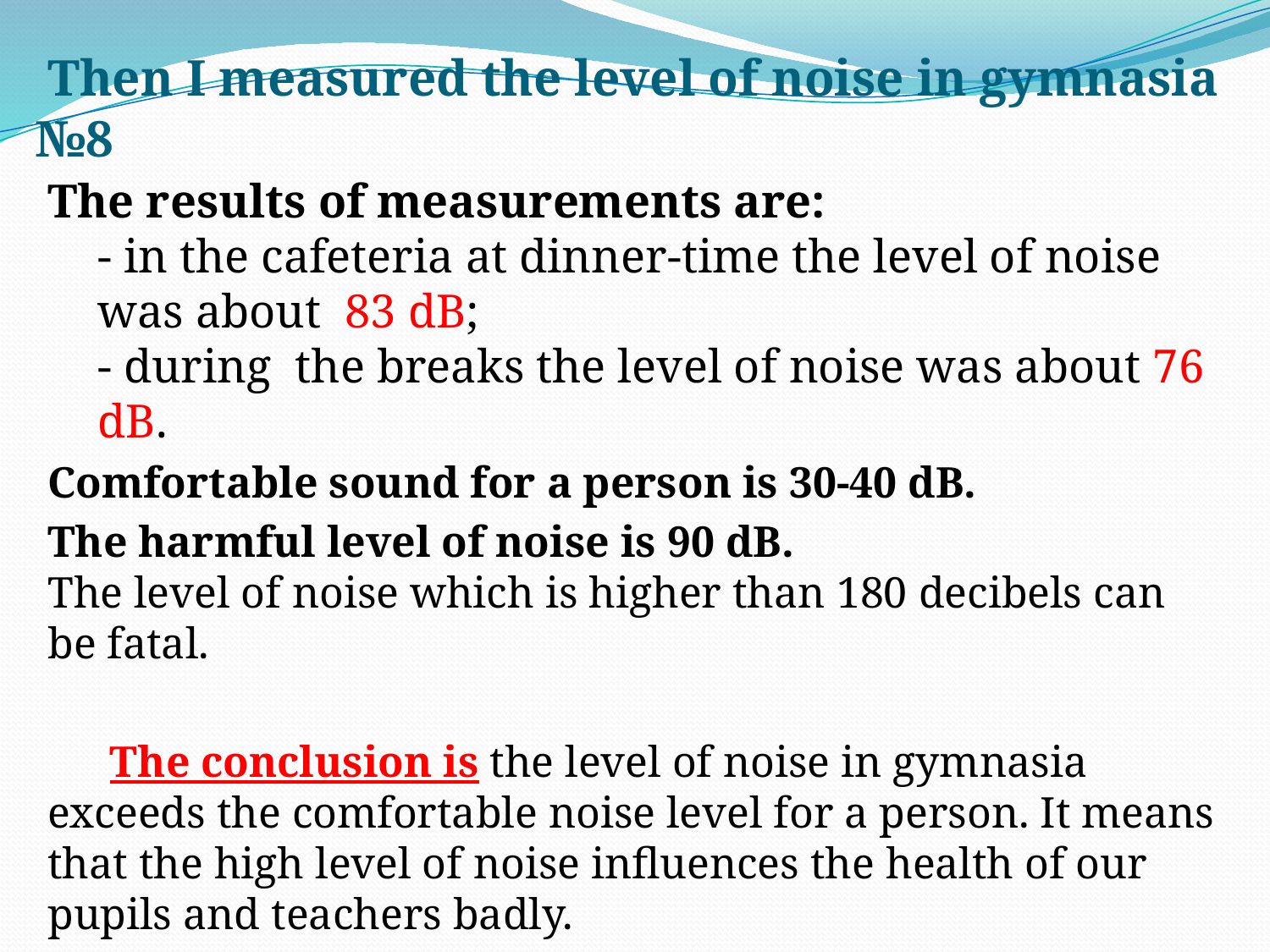

# Then I measured the level of noise in gymnasia №8
The results of measurements are:
- in the cafeteria at dinner-time the level of noise was about  83 dB;
- during  the breaks the level of noise was about 76 dB.
Comfortable sound for a person is 30-40 dB.
The harmful level of noise is 90 dB.
The level of noise which is higher than 180 decibels can be fatal.

The conclusion is the level of noise in gymnasia exceeds the comfortable noise level for a person. It means that the high level of noise influences the health of our pupils and teachers badly.